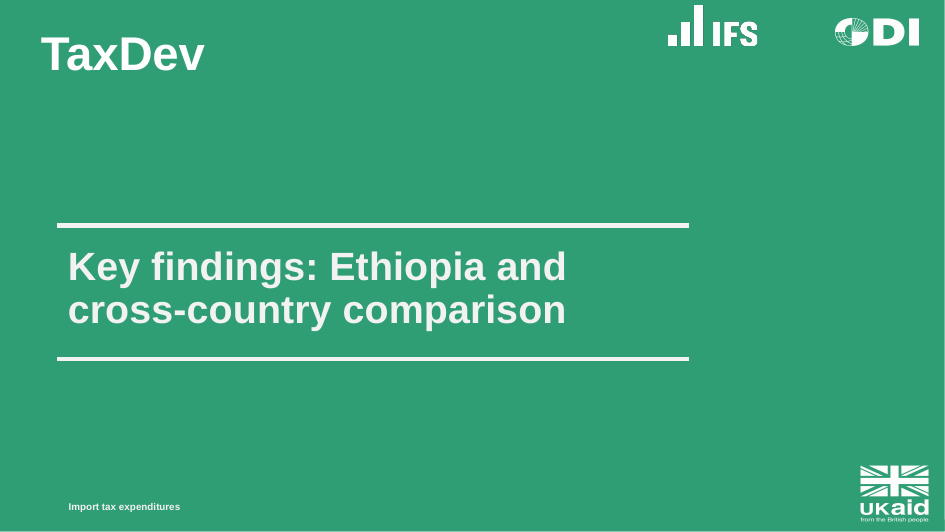

# Key findings: Ethiopia and cross-country comparison
Import tax expenditures